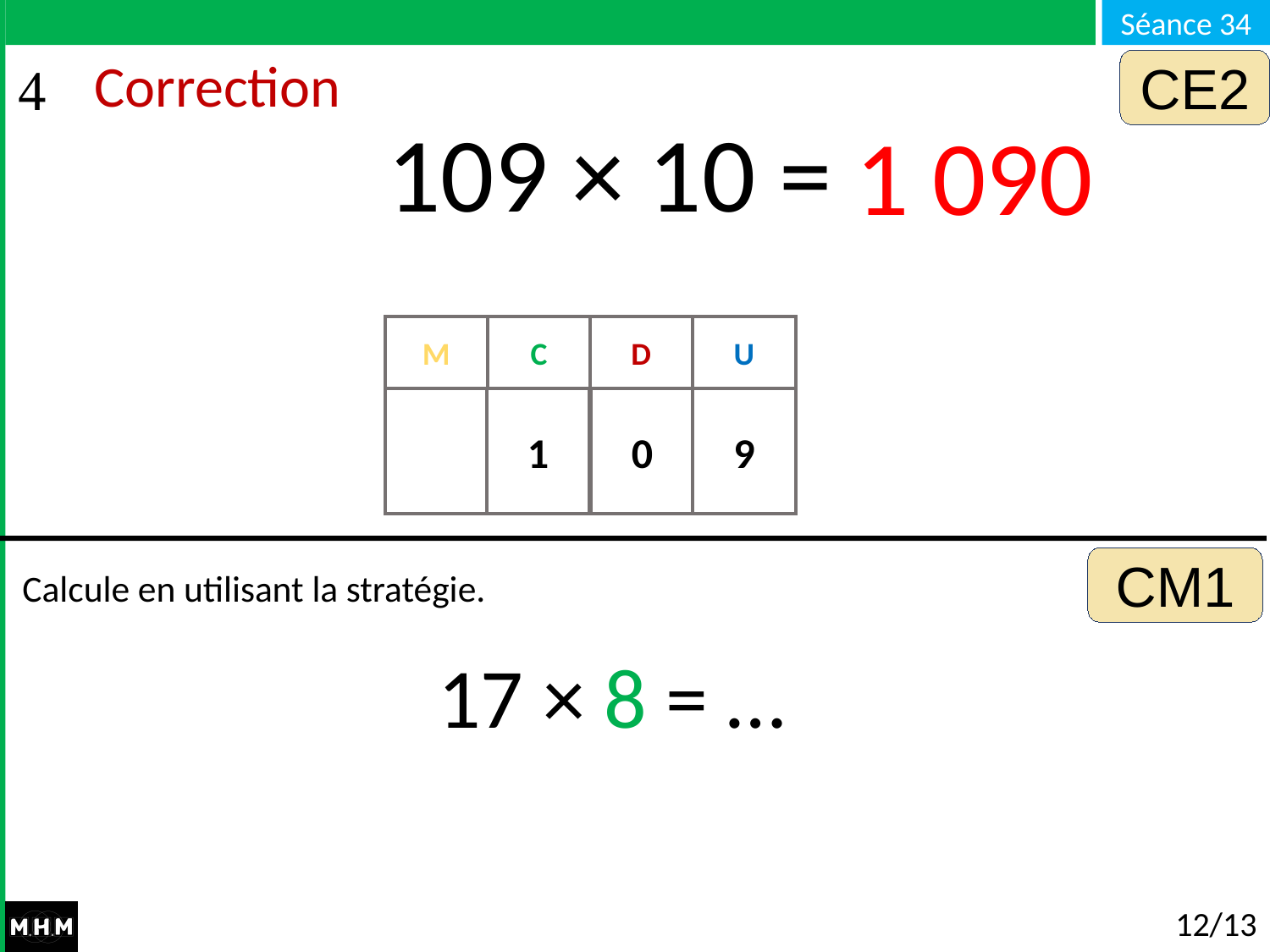

CE2
# Correction
109 × 10 =
1 090
M
C
D
U
1
0
9

0

CM1
Calcule en utilisant la stratégie.
17 × 8 = …
12/13